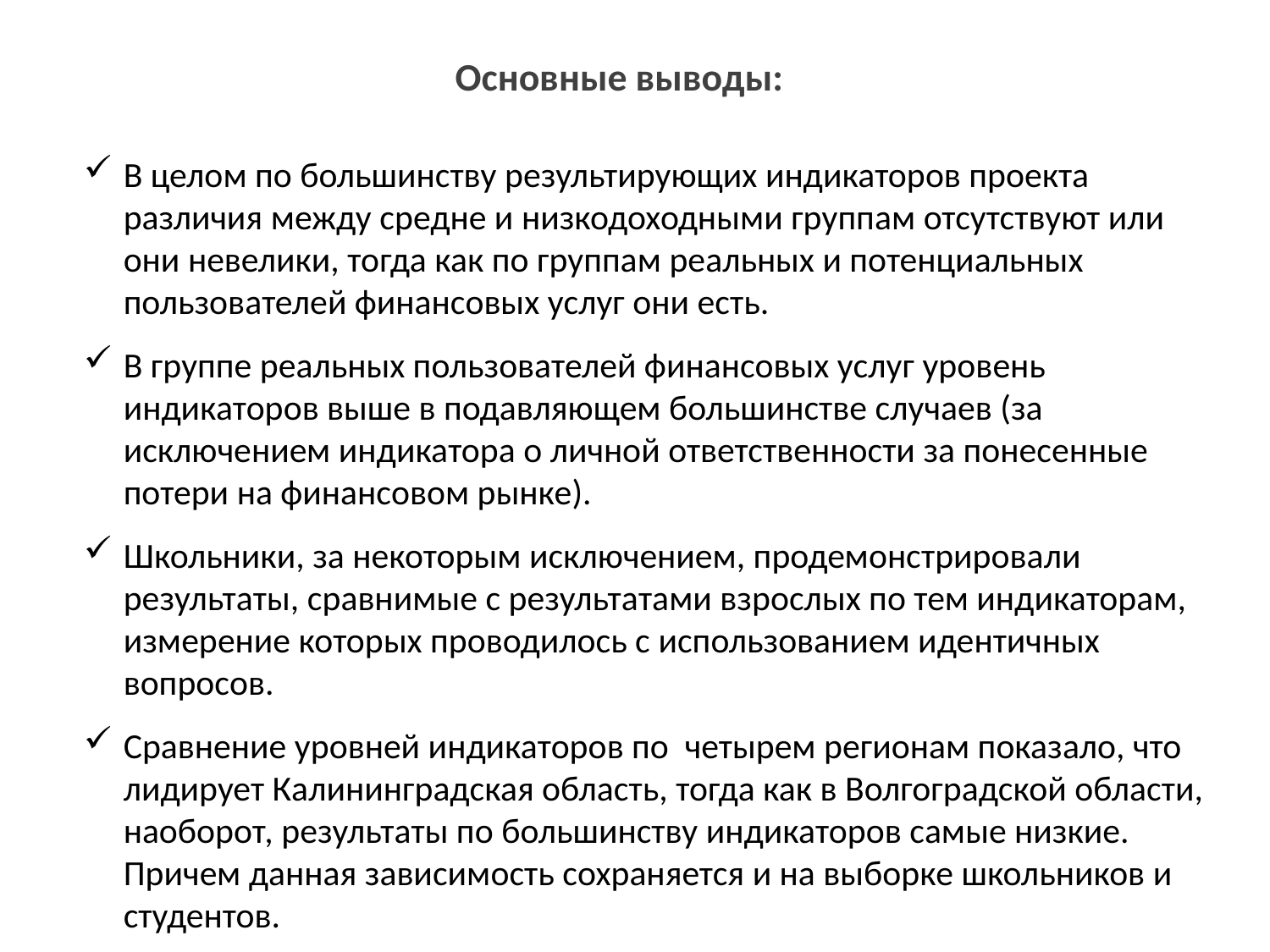

Основные выводы:
В целом по большинству результирующих индикаторов проекта различия между средне и низкодоходными группам отсутствуют или они невелики, тогда как по группам реальных и потенциальных пользователей финансовых услуг они есть.
В группе реальных пользователей финансовых услуг уровень индикаторов выше в подавляющем большинстве случаев (за исключением индикатора о личной ответственности за понесенные потери на финансовом рынке).
Школьники, за некоторым исключением, продемонстрировали результаты, сравнимые с результатами взрослых по тем индикаторам, измерение которых проводилось с использованием идентичных вопросов.
Сравнение уровней индикаторов по  четырем регионам показало, что лидирует Калининградская область, тогда как в Волгоградской области, наоборот, результаты по большинству индикаторов самые низкие. Причем данная зависимость сохраняется и на выборке школьников и студентов.